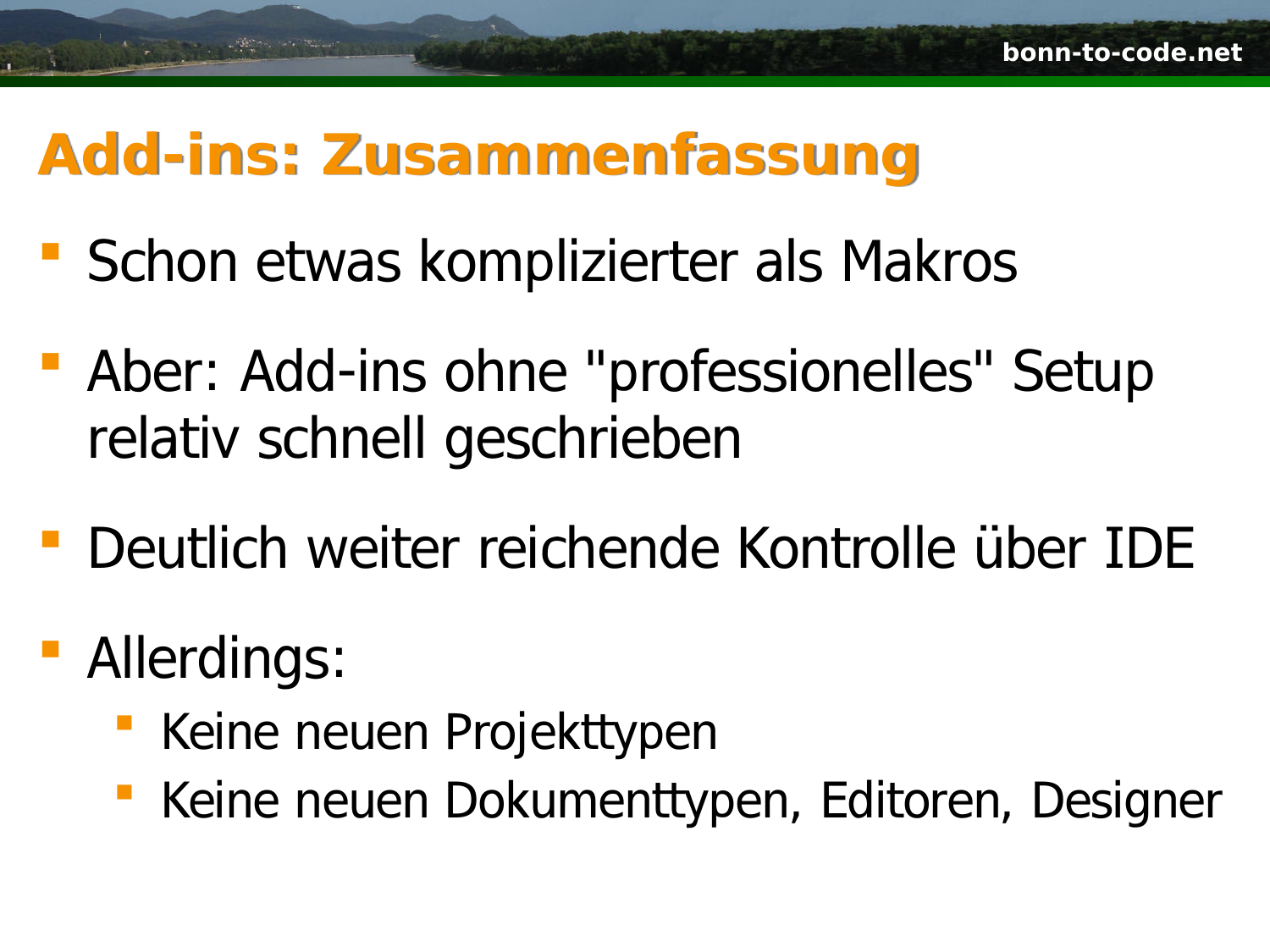

# Add-ins: Zusammenfassung
Schon etwas komplizierter als Makros
Aber: Add-ins ohne "professionelles" Setup relativ schnell geschrieben
Deutlich weiter reichende Kontrolle über IDE
Allerdings:
Keine neuen Projekttypen
Keine neuen Dokumenttypen, Editoren, Designer